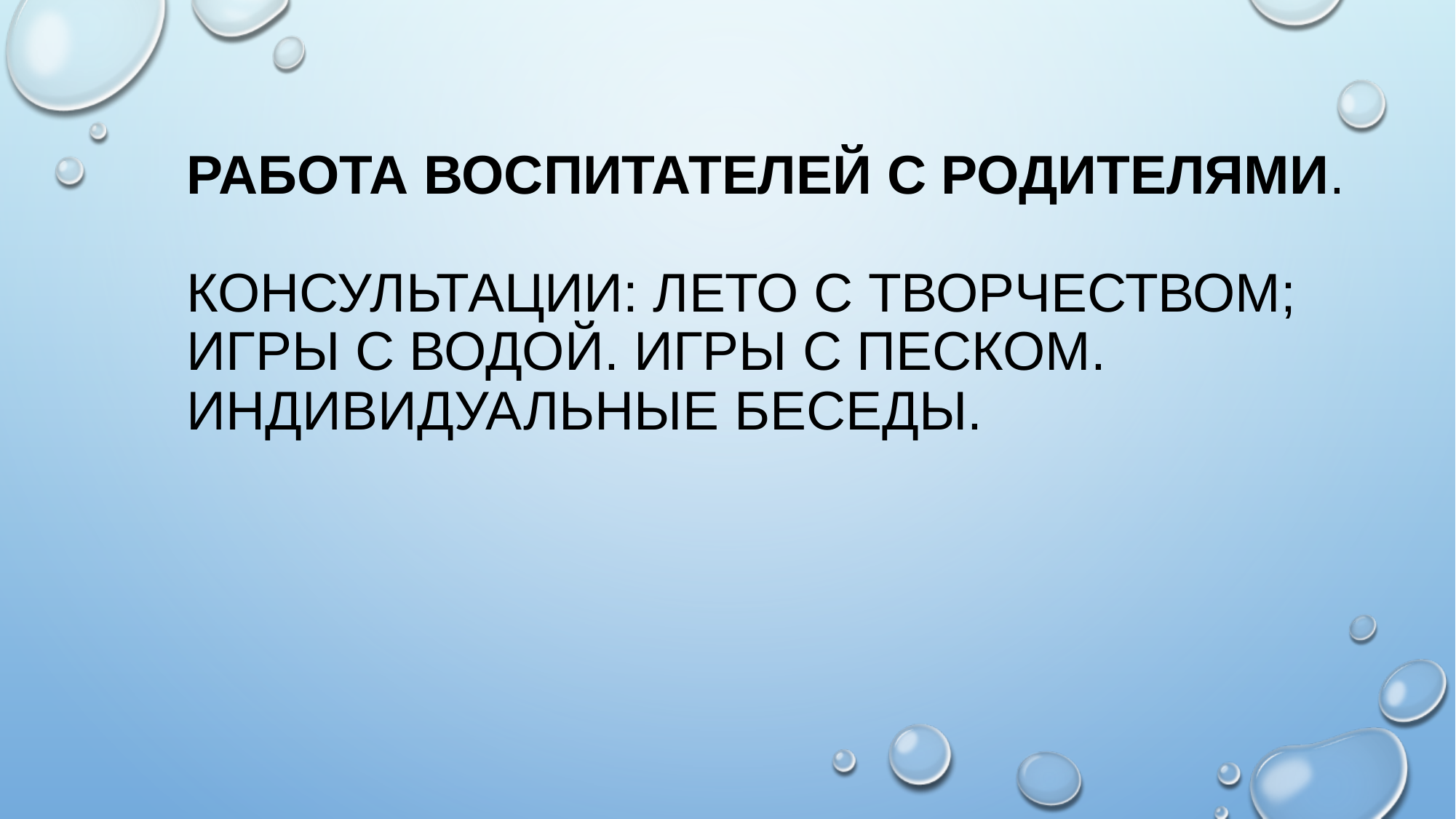

# Работа воспитателей с родителями. Консультации: Лето с творчеством; Игры с водой. Игры с песком. Индивидуальные беседы.